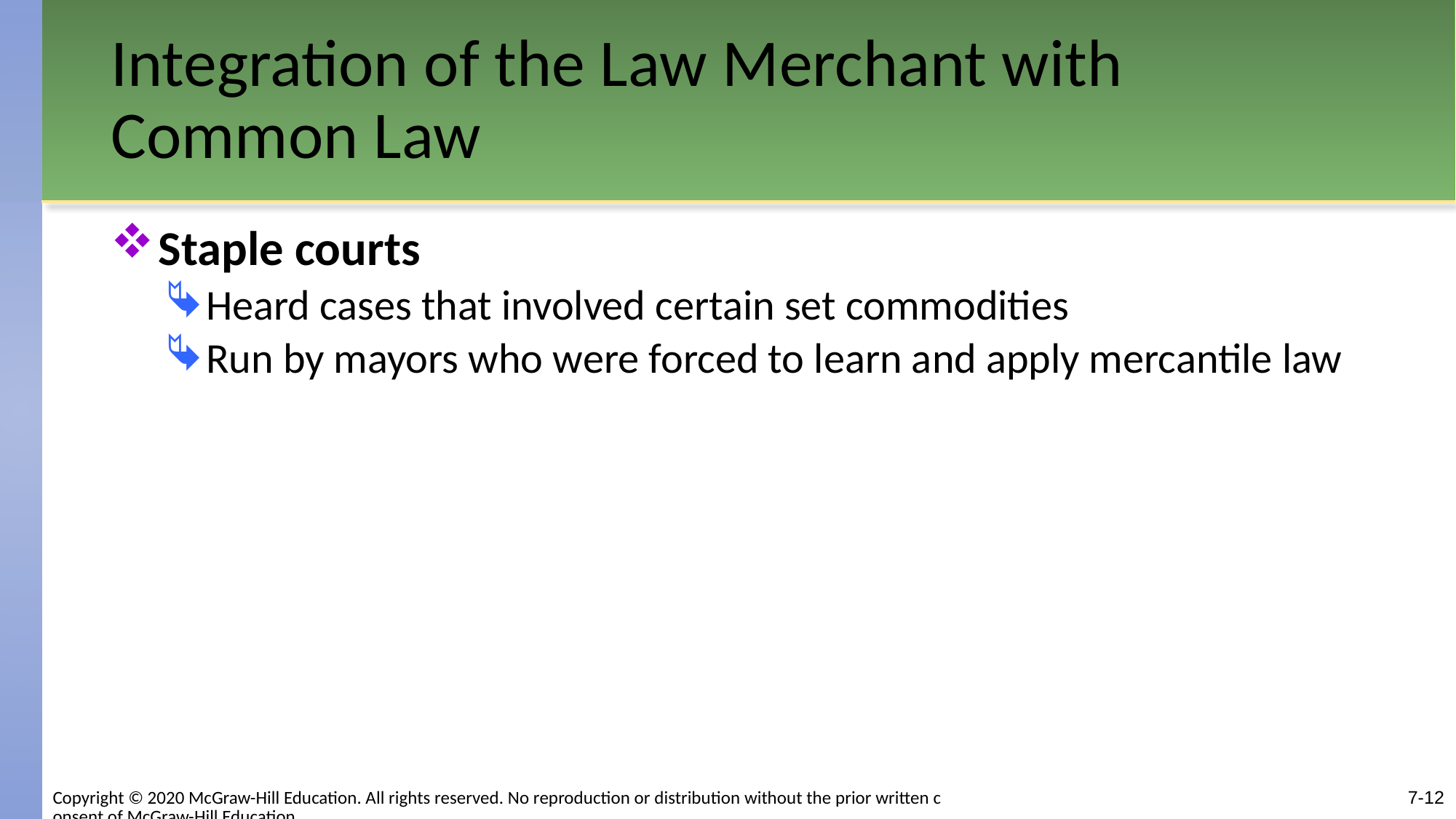

# Integration of the Law Merchant with Common Law
Staple courts
Heard cases that involved certain set commodities
Run by mayors who were forced to learn and apply mercantile law

Copyright © 2020 McGraw-Hill Education. All rights reserved. No reproduction or distribution without the prior written consent of McGraw-Hill Education.
7-12